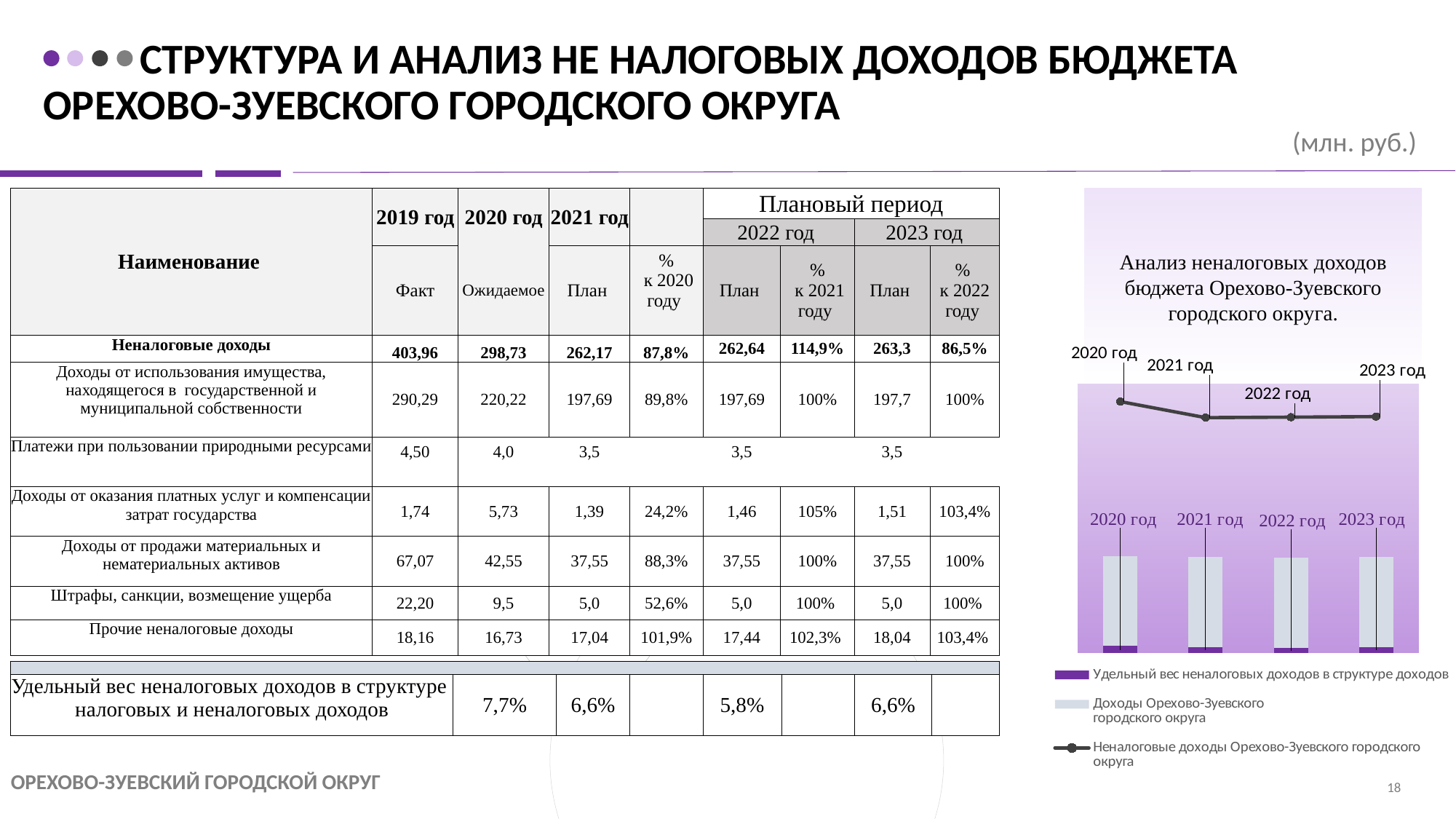

# СТРУКТУРА И АНАЛИЗ не НАЛОГОВЫХ ДОХОДОВ БЮДЖЕТА ОРЕХОВО-ЗУЕВСКОГО ГОРОДСКОГО ОКРУГА
(млн. руб.)
| Наименование | 2019 год | 2020 год | 2021 год |  | Плановый период |  |  |  |
| --- | --- | --- | --- | --- | --- | --- | --- | --- |
|  |  |  |  |  | 2022 год |  | 2023 год |  |
|  | Факт | Ожидаемое | План | % к 2020 году | План | % к 2021 году | План | % к 2022 году |
| Неналоговые доходы | 403,96 | 298,73 | 262,17 | 87,8% | 262,64 | 114,9% | 263,3 | 86,5% |
| Доходы от использования имущества, находящегося в государственной и муниципальной собственности | 290,29 | 220,22 | 197,69 | 89,8% | 197,69 | 100% | 197,7 | 100% |
| Платежи при пользовании природными ресурсами | 4,50 | 4,0 | 3,5 |  | 3,5 |  | 3,5 |  |
| Доходы от оказания платных услуг и компенсации затрат государства | 1,74 | 5,73 | 1,39 | 24,2% | 1,46 | 105% | 1,51 | 103,4% |
| Доходы от продажи материальных и нематериальных активов | 67,07 | 42,55 | 37,55 | 88,3% | 37,55 | 100% | 37,55 | 100% |
| Штрафы, санкции, возмещение ущерба | 22,20 | 9,5 | 5,0 | 52,6% | 5,0 | 100% | 5,0 | 100% |
| Прочие неналоговые доходы | 18,16 | 16,73 | 17,04 | 101,9% | 17,44 | 102,3% | 18,04 | 103,4% |
Анализ неналоговых доходов бюджета Орехово-Зуевского городского округа.

### Chart

| Category | Удельный вес неналоговых доходов в структуре доходов | Доходы Орехово-Зуевского
городского округа | Неналоговые доходы Орехово-Зуевского городского округа |
|---|---|---|---|
| 2020 год | 7.7 | 100.0 | 280.0 |
| 2021 год | 6.6 | 100.0 | 262.17 |
| 2022 год | 5.8 | 100.0 | 262.64 |
| 2023 год | 6.6 | 100.0 | 263.3 |
|  |  |  |  |  |  |  |  |
| --- | --- | --- | --- | --- | --- | --- | --- |
| Удельный вес неналоговых доходов в структуре налоговых и неналоговых доходов | 7,7% | 6,6% |  | 5,8% |  | 6,6% |  |
ОРЕХОВО-ЗУЕВСКИЙ ГОРОДСКОЙ ОКРУГ
18